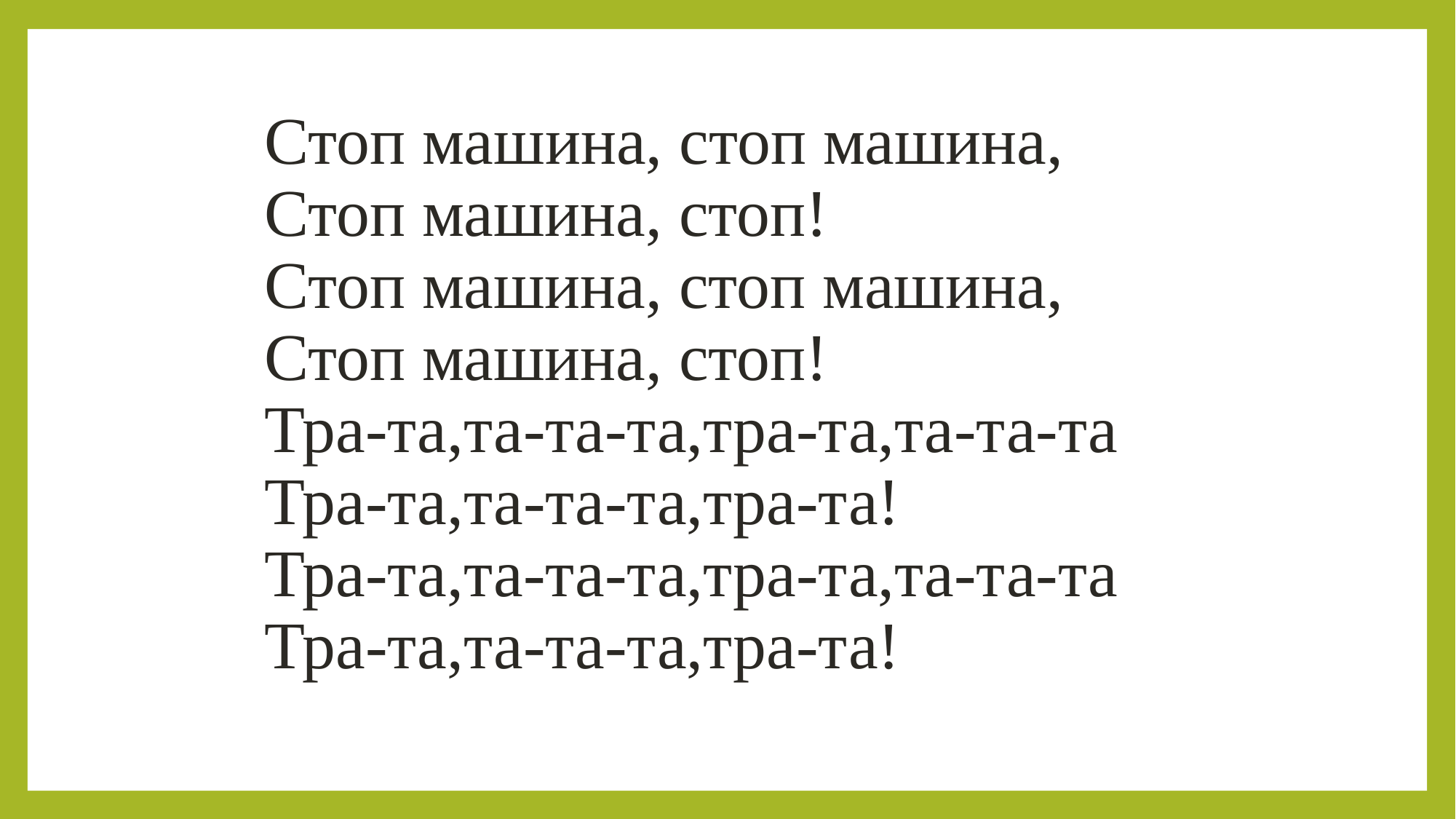

# Стоп машина, стоп машина, Стоп машина, стоп! Стоп машина, стоп машина, Стоп машина, стоп! Тра-та,та-та-та,тра-та,та-та-та Тра-та,та-та-та,тра-та! Тра-та,та-та-та,тра-та,та-та-та Тра-та,та-та-та,тра-та!